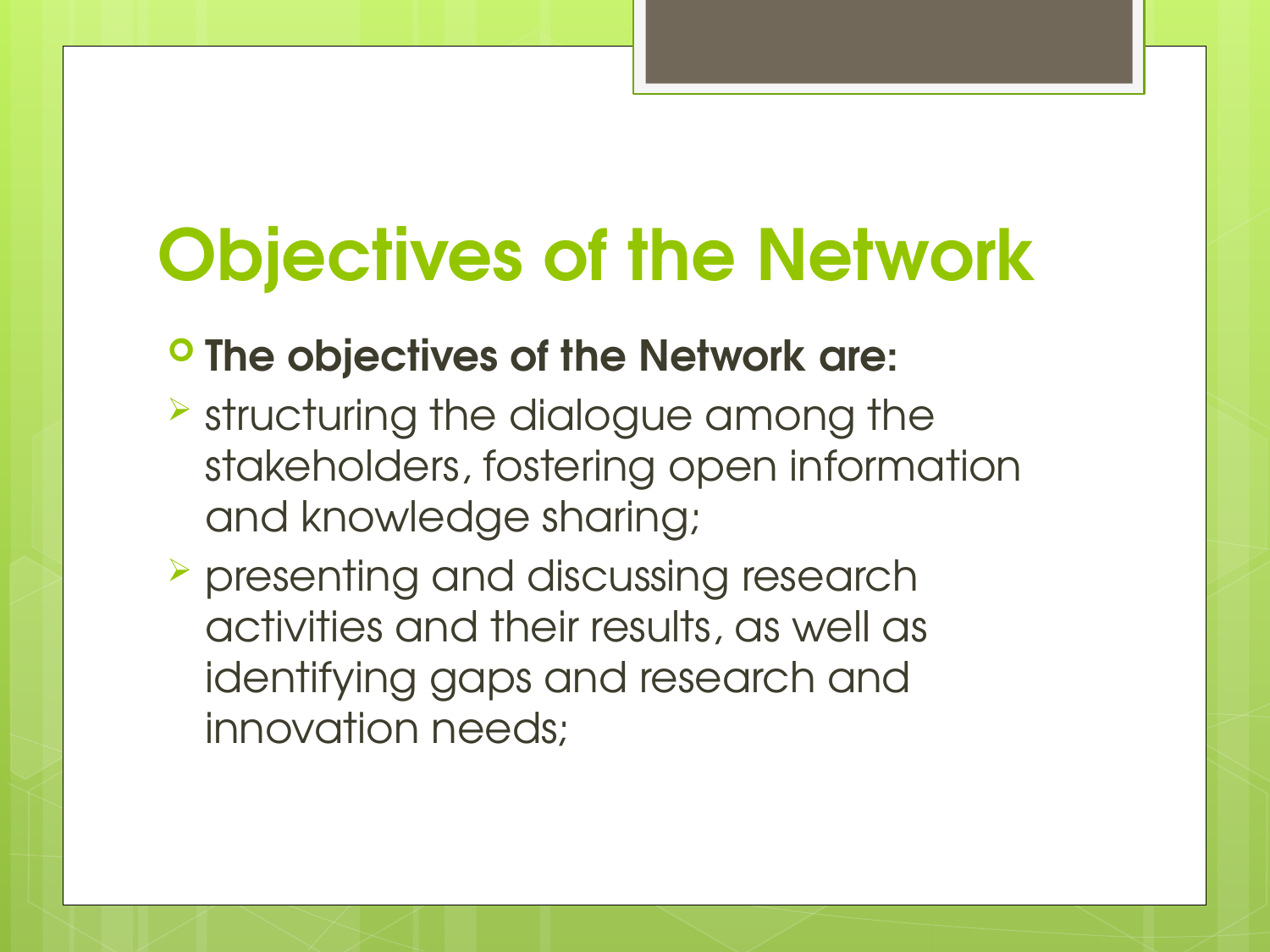

# Objectives of the Network
The objectives of the Network are:
structuring the dialogue among the stakeholders, fostering open information and knowledge sharing;
presenting and discussing research activities and their results, as well as identifying gaps and research and innovation needs;